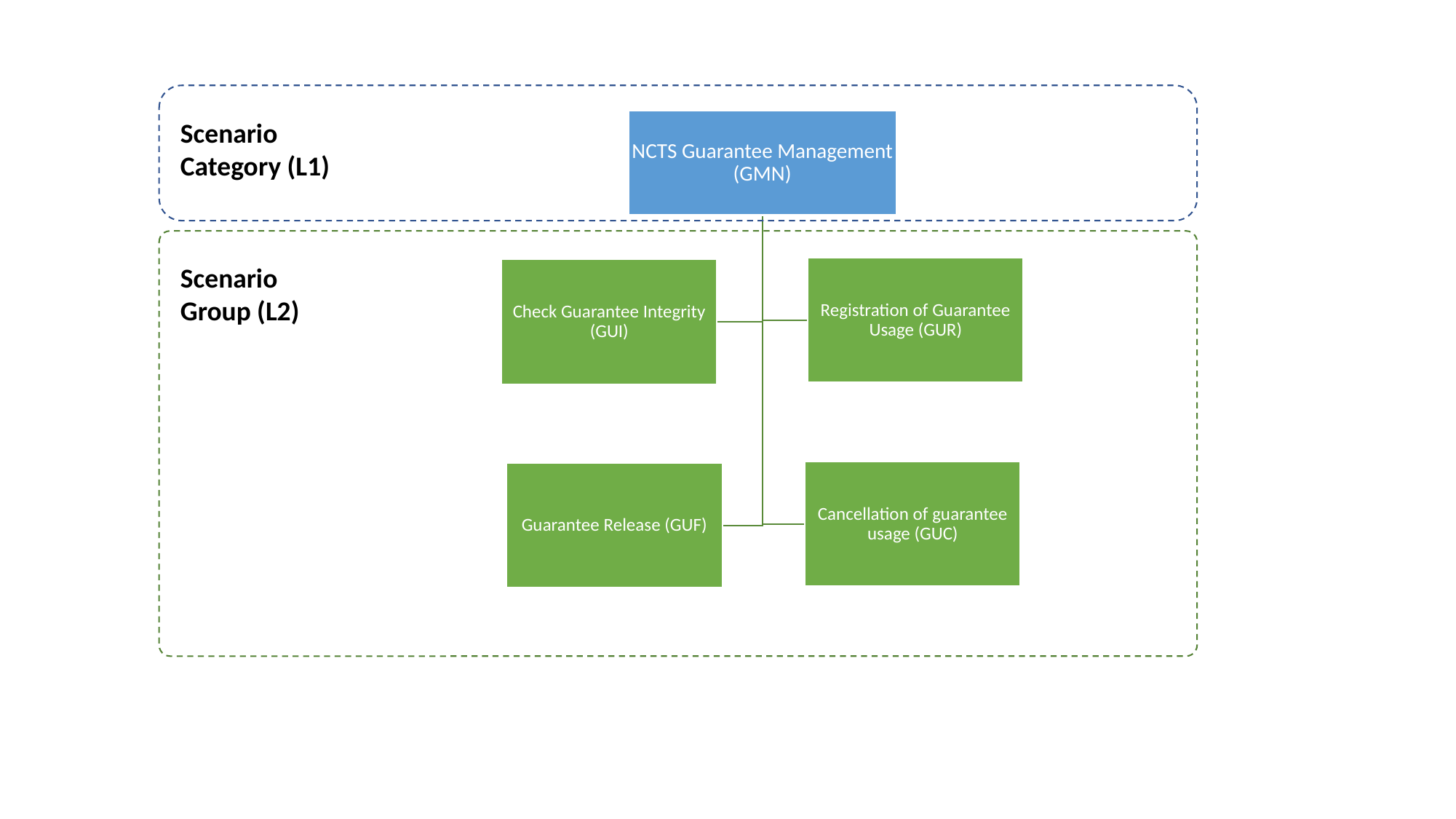

NCTS Guarantee Management (GMN)
Check Guarantee Integrity (GUI)
Registration of Guarantee Usage (GUR)
Guarantee Release (GUF)
Cancellation of guarantee usage (GUC)
Scenario Category (L1)

Scenario Group (L2)